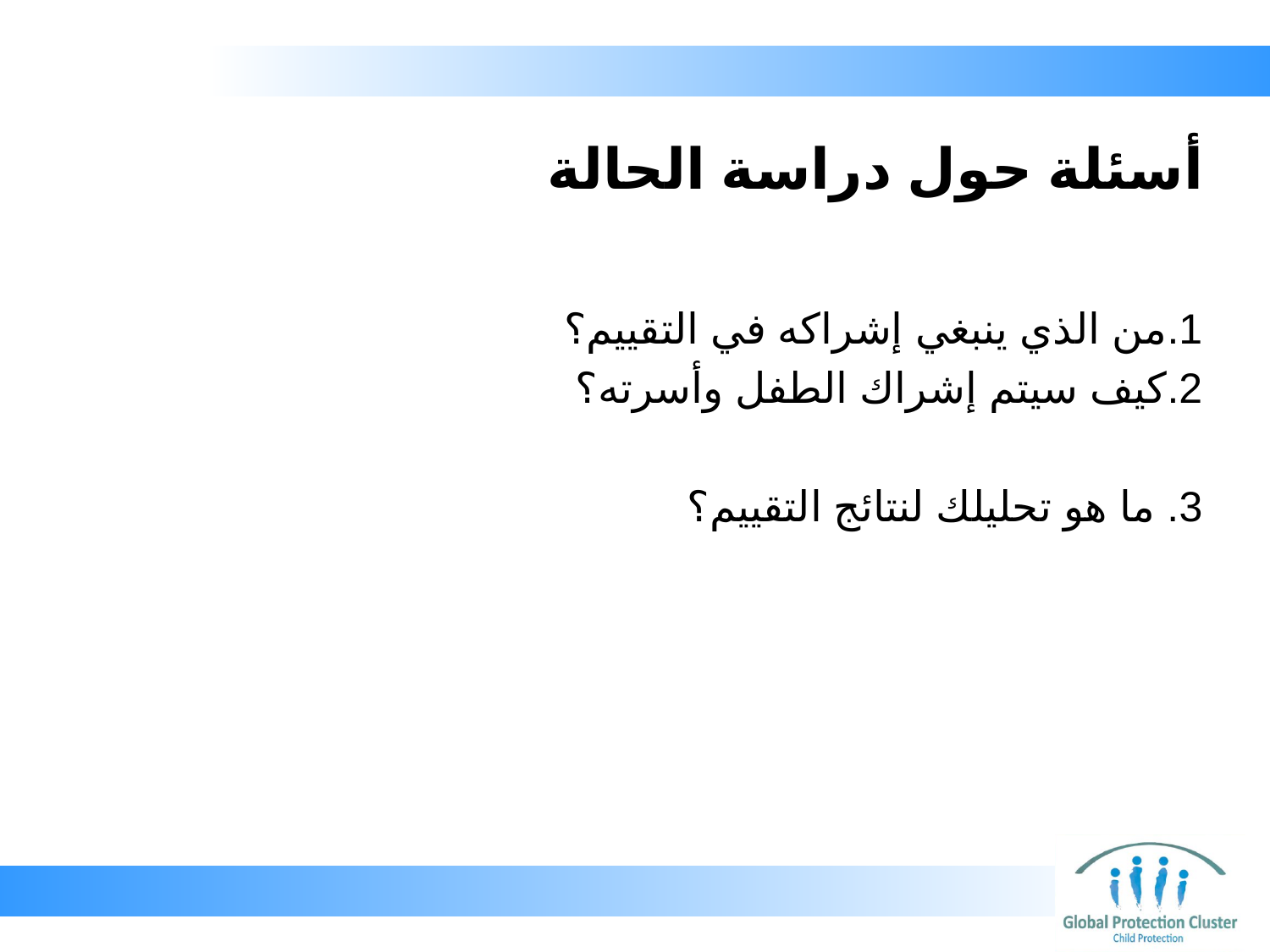

# أسئلة حول دراسة الحالة

من الذي ينبغي إشراكه في التقييم؟
كيف سيتم إشراك الطفل وأسرته؟

3. ما هو تحليلك لنتائج التقييم؟